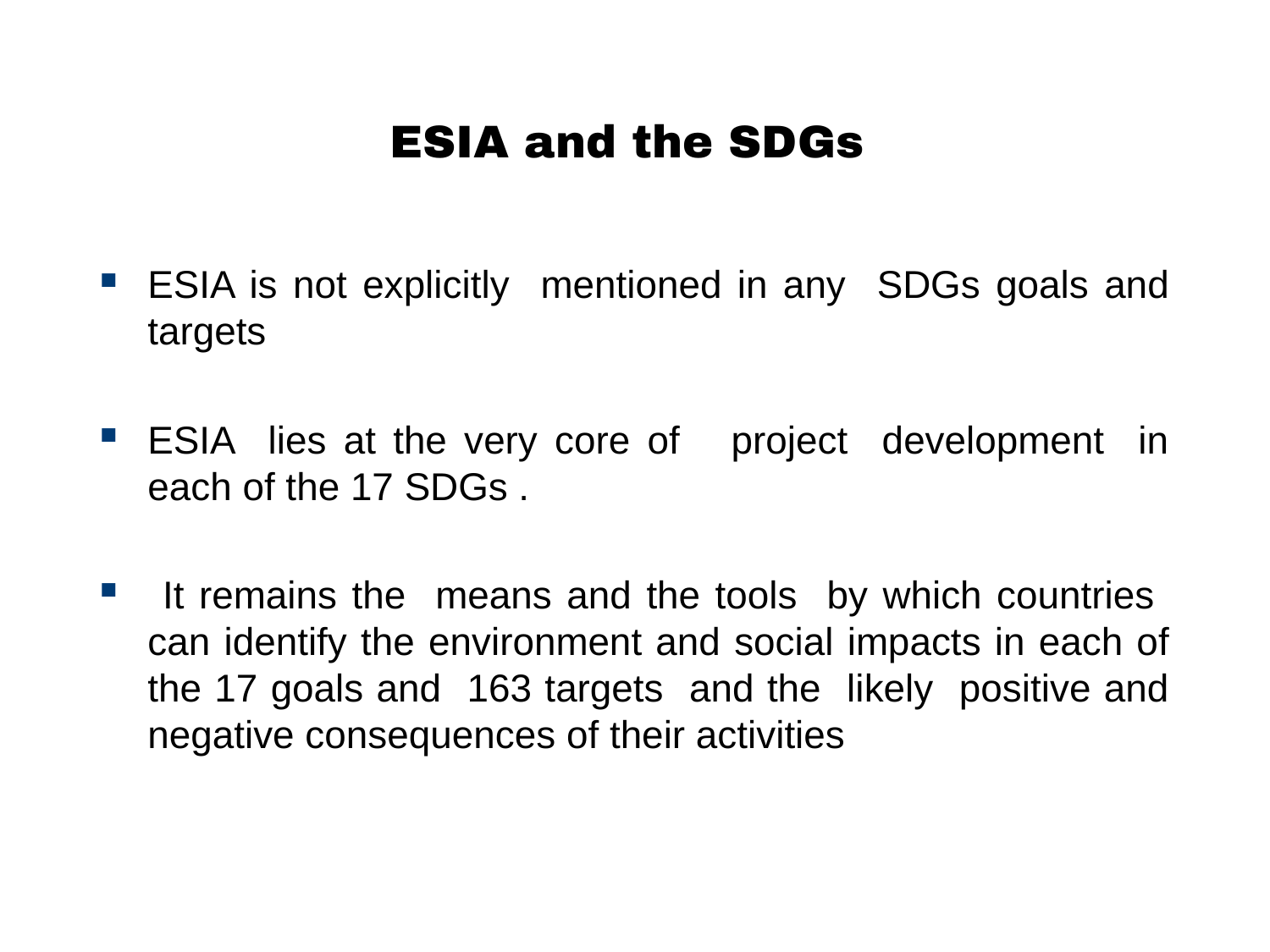

# ESIA and the SDGs
ESIA is not explicitly  mentioned in any  SDGs goals and targets

ESIA  lies at the very core of   project  development  in each of the 17 SDGs .

 It remains the  means and the tools  by which countries  can identify the environment and social impacts in each of the 17 goals and  163 targets  and the  likely  positive and negative consequences of their activities